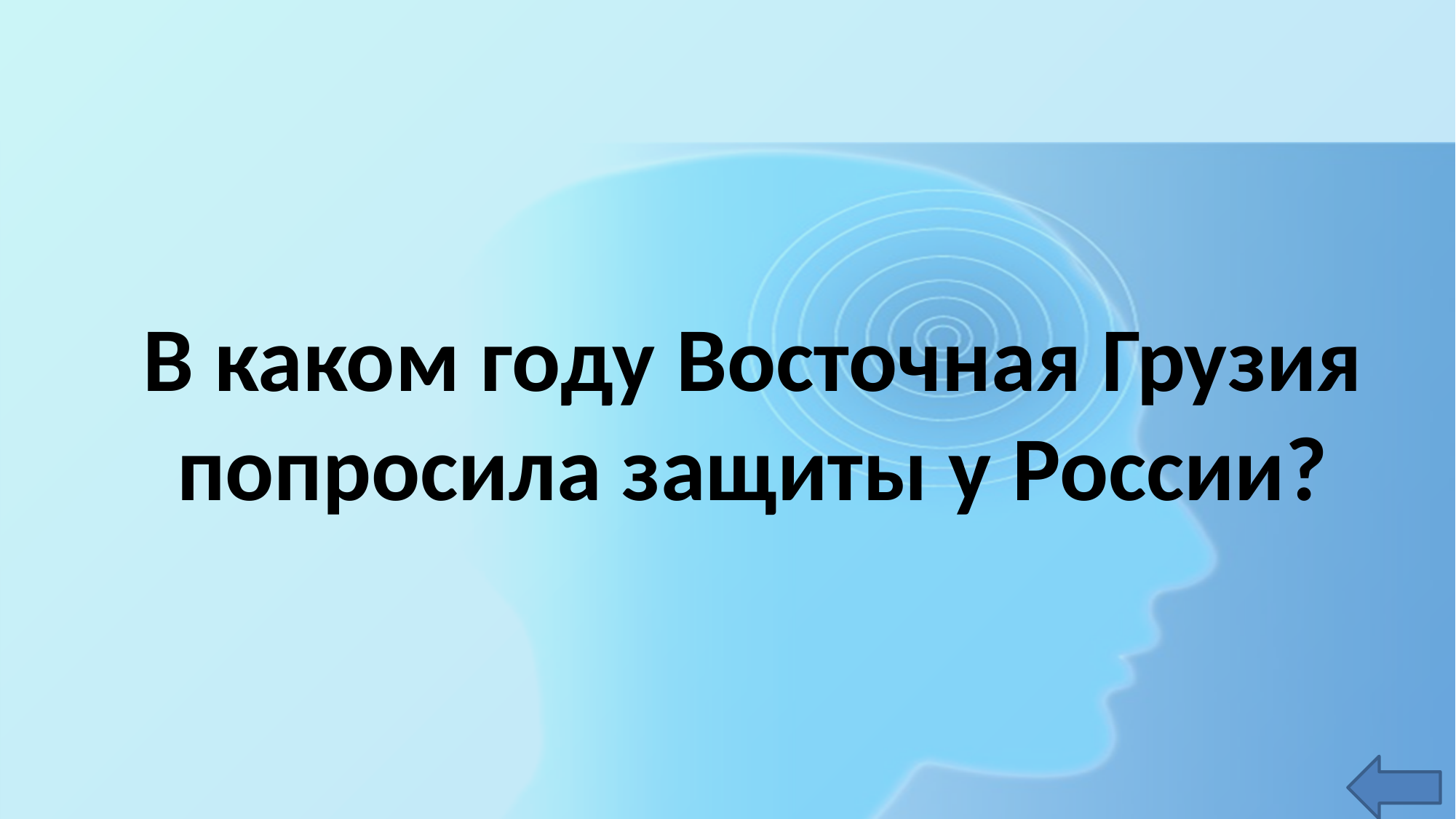

# В каком году Восточная Грузия попросила защиты у России?